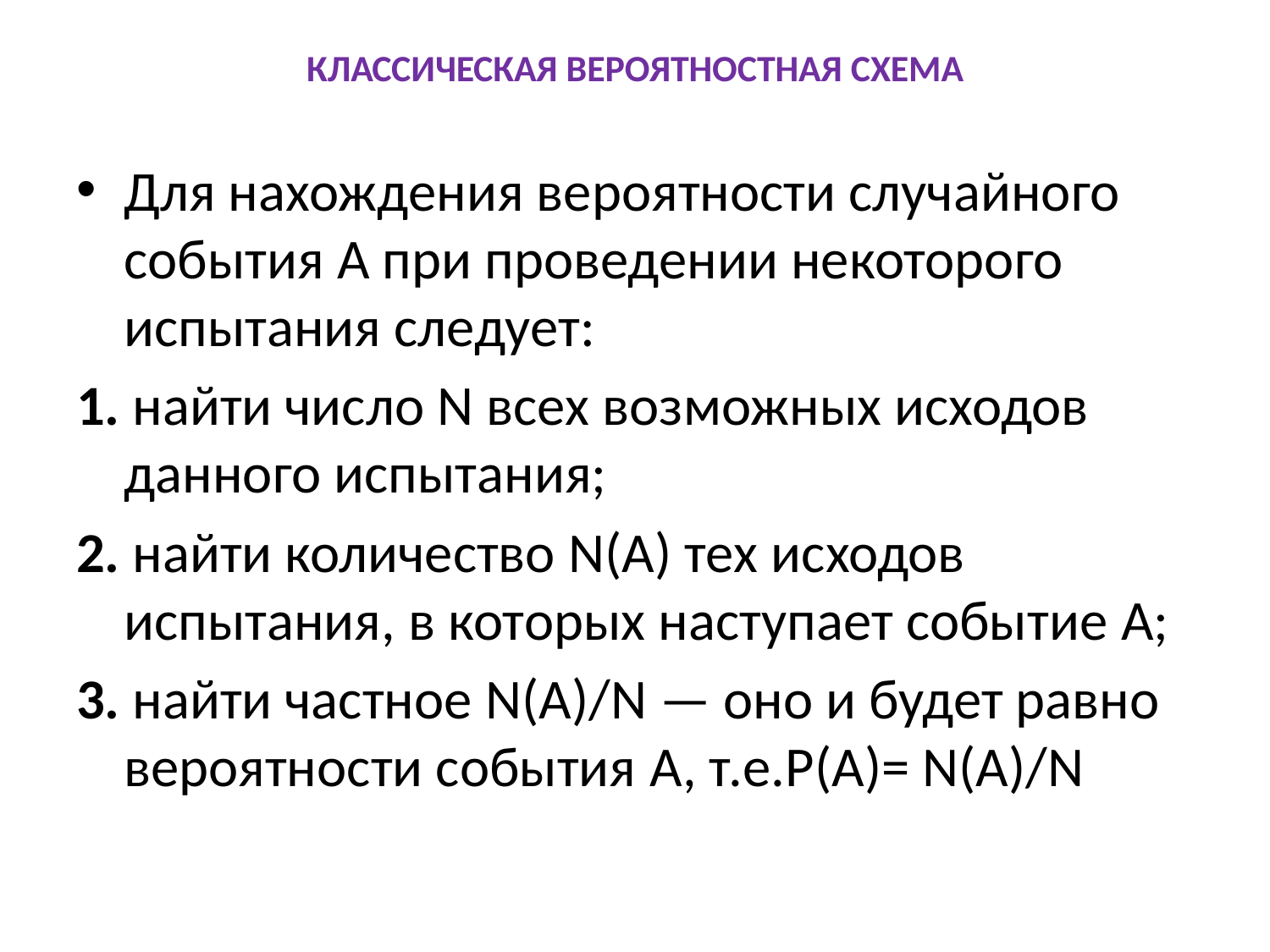

# КЛАССИЧЕСКАЯ ВЕРОЯТНОСТНАЯ СХЕМА
Для нахождения вероятности случайного события A при проведении некоторого испытания следует:
1. найти число N всех возможных исходов данного испытания;
2. найти количество N(A) тех исходов испытания, в которых наступает событие A;
3. найти частное N(A)/N — оно и будет равно вероятности события A, т.е.P(A)= N(A)/N